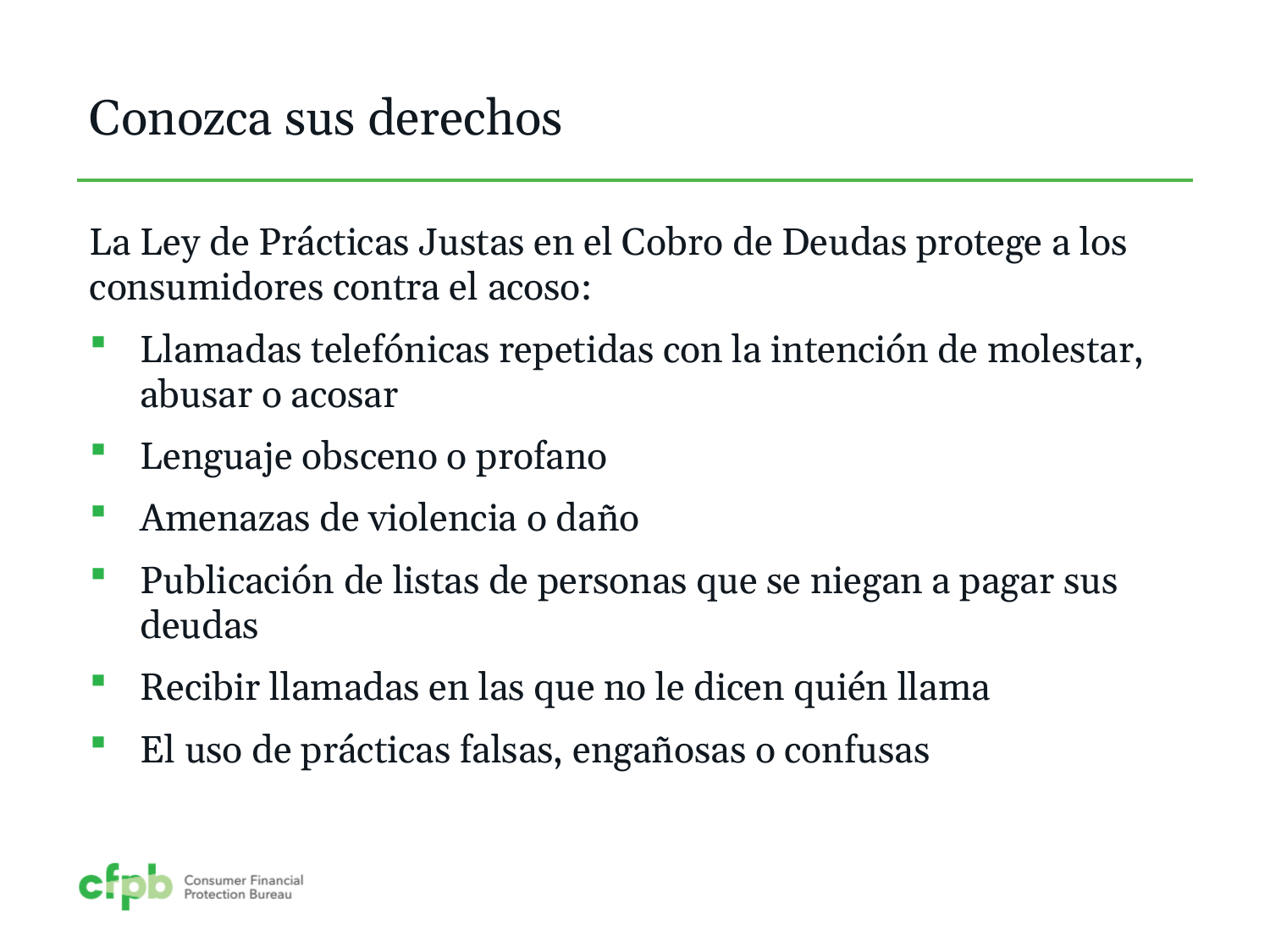

# Conozca sus derechos
La Ley de Prácticas Justas en el Cobro de Deudas protege a los consumidores contra el acoso:
Llamadas telefónicas repetidas con la intención de molestar, abusar o acosar
Lenguaje obsceno o profano
Amenazas de violencia o daño
Publicación de listas de personas que se niegan a pagar sus deudas
Recibir llamadas en las que no le dicen quién llama
El uso de prácticas falsas, engañosas o confusas